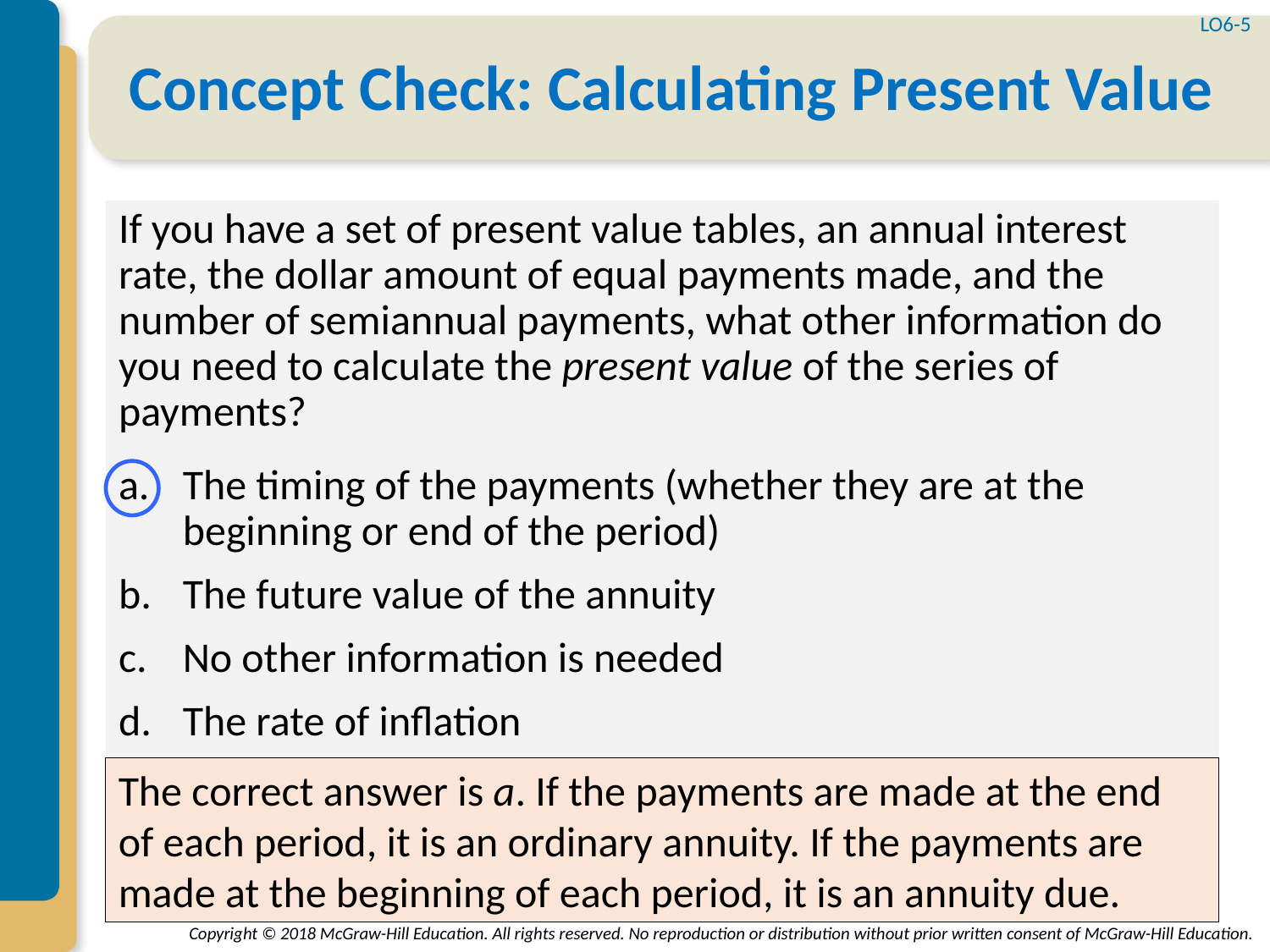

LO6-5
# Concept Check: Calculating Present Value
If you have a set of present value tables, an annual interest rate, the dollar amount of equal payments made, and the number of semiannual payments, what other information do you need to calculate the present value of the series of payments?
The timing of the payments (whether they are at the beginning or end of the period)
The future value of the annuity
No other information is needed
The rate of inflation

The correct answer is a. If the payments are made at the end of each period, it is an ordinary annuity. If the payments are made at the beginning of each period, it is an annuity due.